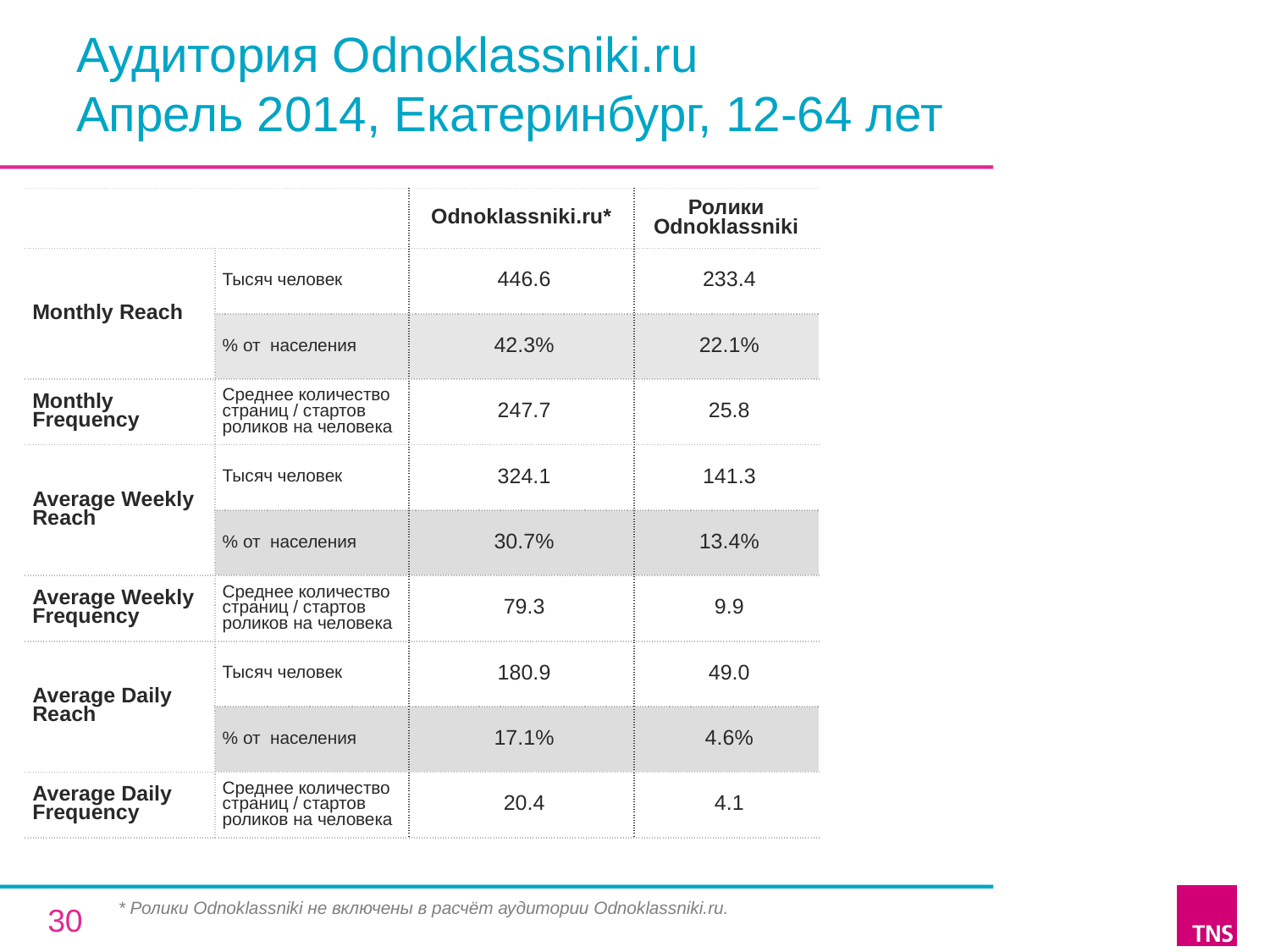

# Аудитория Odnoklassniki.ru Апрель 2014, Екатеринбург, 12-64 лет
|  |  | Odnoklassniki.ru\* | Ролики Odnoklassniki |
| --- | --- | --- | --- |
| Monthly Reach | Тысяч человек | 446.6 | 233.4 |
|  | % от населения | 42.3% | 22.1% |
| Monthly Frequency | Среднее количество страниц / стартов роликов на человека | 247.7 | 25.8 |
| Average Weekly Reach | Тысяч человек | 324.1 | 141.3 |
|  | % от населения | 30.7% | 13.4% |
| Average Weekly Frequency | Среднее количество страниц / стартов роликов на человека | 79.3 | 9.9 |
| Average Daily Reach | Тысяч человек | 180.9 | 49.0 |
|  | % от населения | 17.1% | 4.6% |
| Average Daily Frequency | Среднее количество страниц / стартов роликов на человека | 20.4 | 4.1 |
* Ролики Odnoklassniki не включены в расчёт аудитории Odnoklassniki.ru.
30